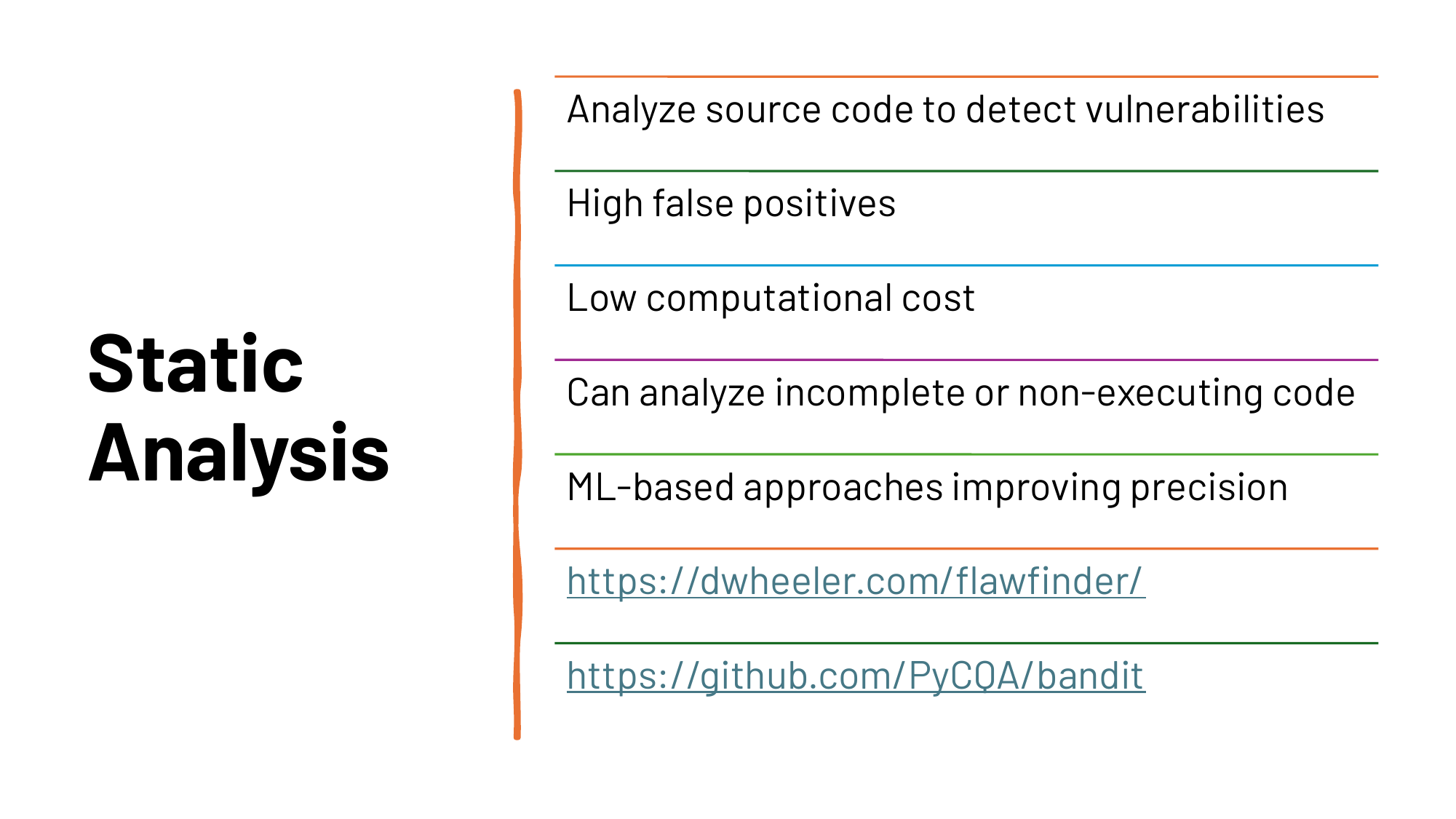

Analyze source code to detect vulnerabilities
High false positives
Low computational cost
Can analyze incomplete or non-executing code
ML-based approaches improving precision
https://dwheeler.com/flawfinder/
https://github.com/PyCQA/bandit
# Static Analysis